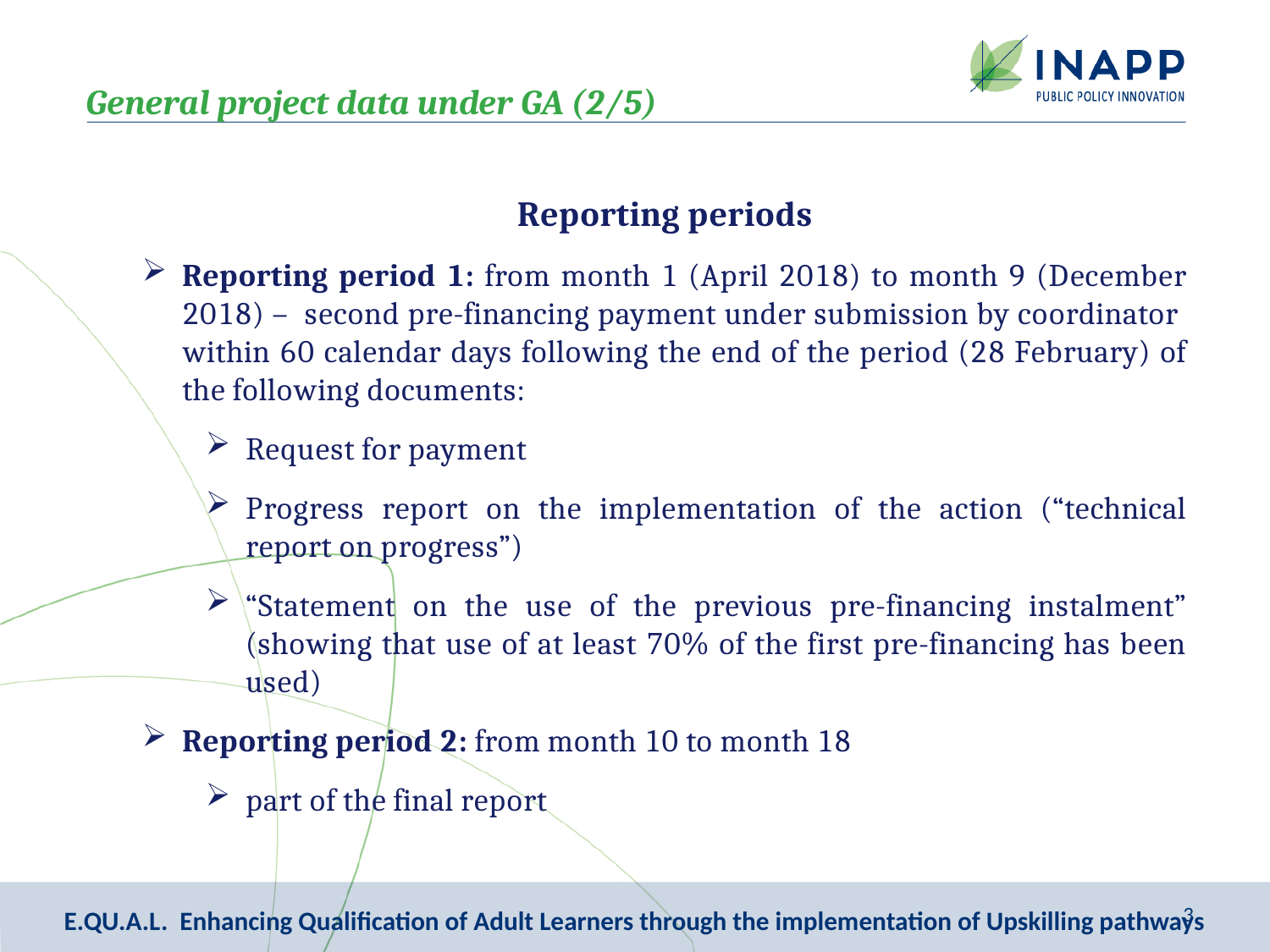

General project data under GA (2/5)
Reporting periods
Reporting period 1: from month 1 (April 2018) to month 9 (December 2018) –  second pre-financing payment under submission by coordinator  within 60 calendar days following the end of the period (28 February) of the following documents:
Request for payment
Progress report on the implementation of the action (“technical report on progress”)
“Statement on the use of the previous pre-financing instalment” (showing that use of at least 70% of the first pre-financing has been used)
Reporting period 2: from month 10 to month 18
part of the final report
3
E.QU.A.L.  Enhancing Qualification of Adult Learners through the implementation of Upskilling pathways